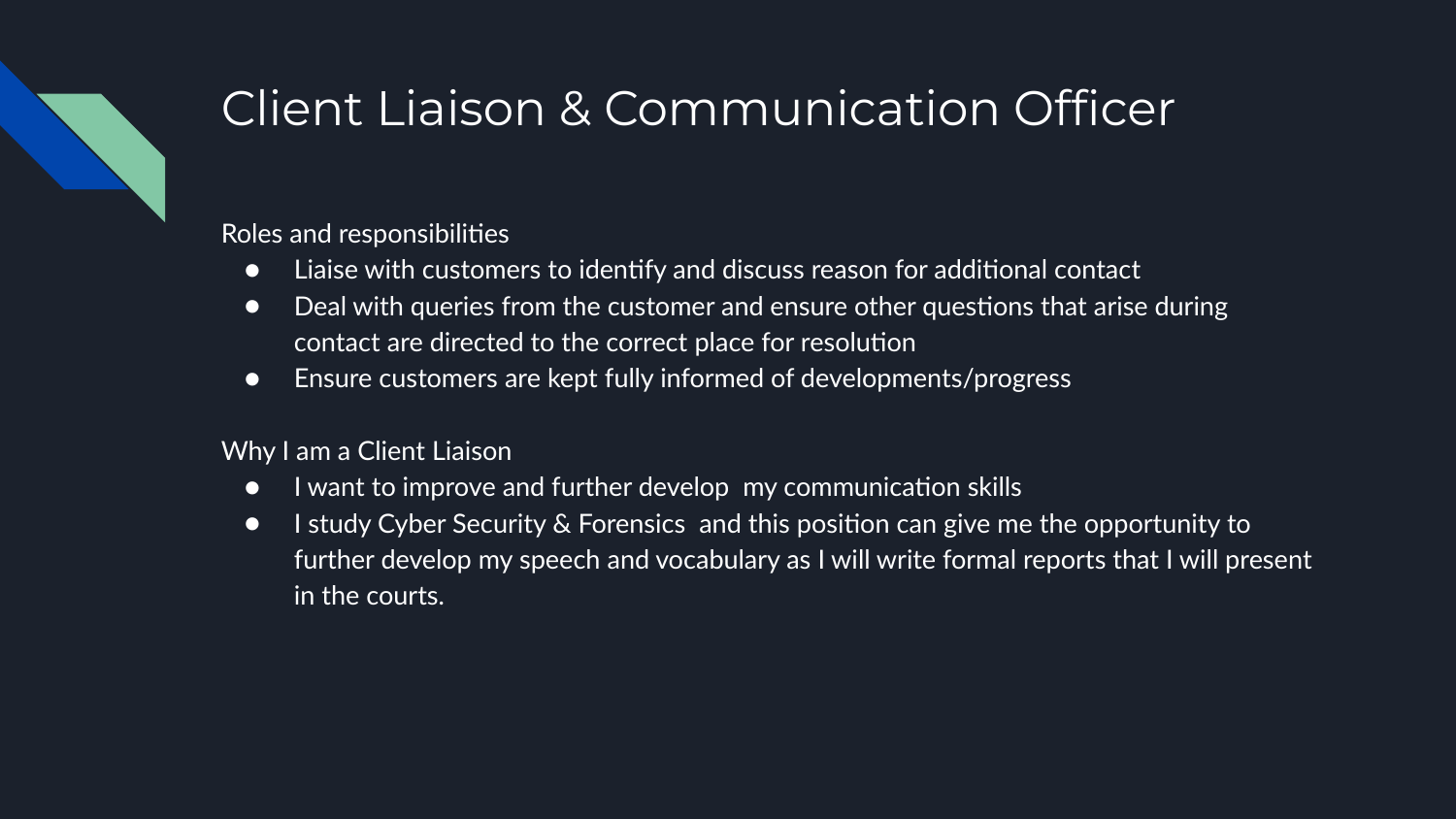

# Client Liaison & Communication Officer
Roles and responsibilities
Liaise with customers to identify and discuss reason for additional contact
Deal with queries from the customer and ensure other questions that arise during contact are directed to the correct place for resolution
Ensure customers are kept fully informed of developments/progress

Why I am a Client Liaison
I want to improve and further develop  my communication skills
I study Cyber Security & Forensics  and this position can give me the opportunity to further develop my speech and vocabulary as I will write formal reports that I will present in the courts.